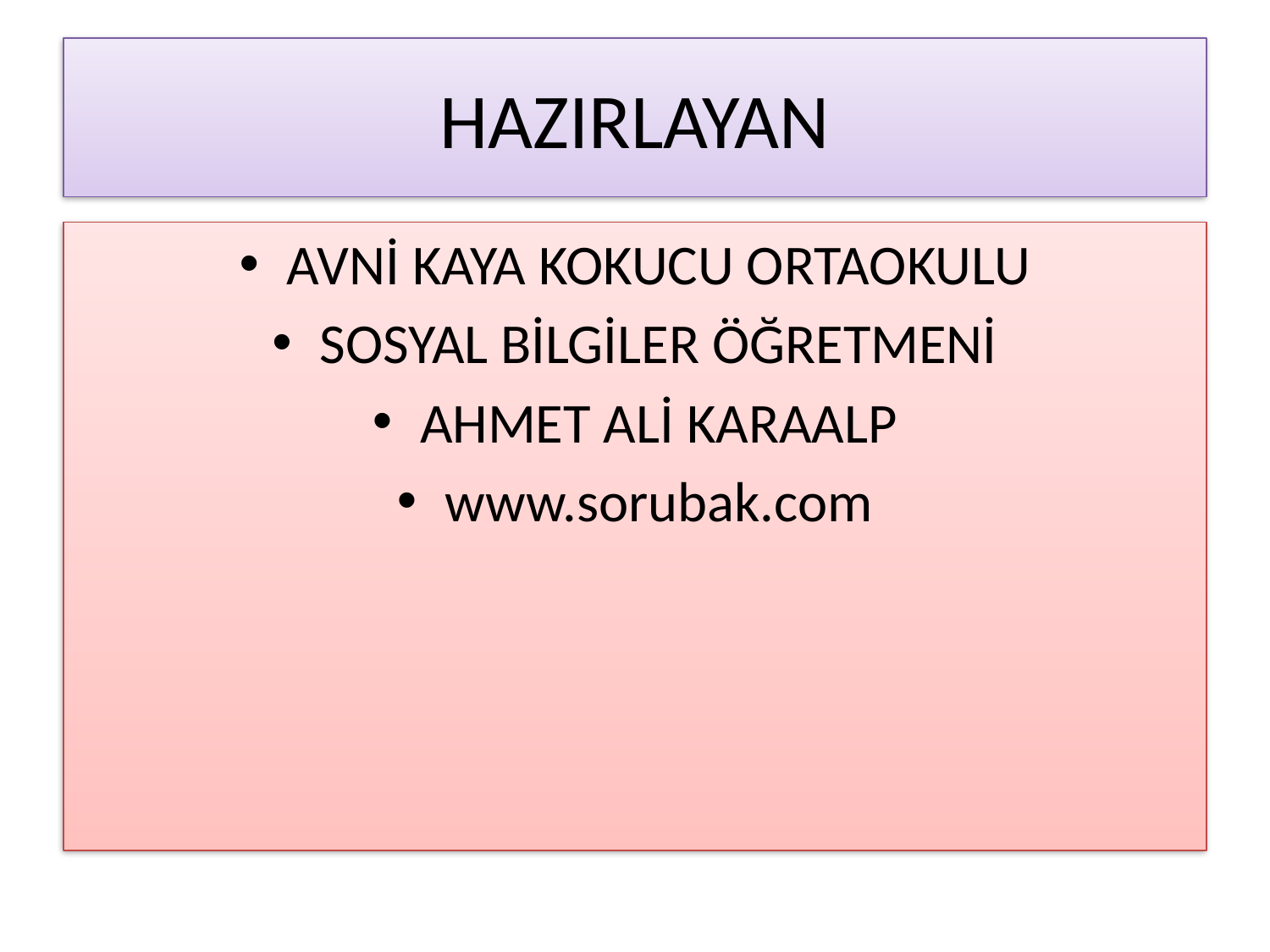

# HAZIRLAYAN
AVNİ KAYA KOKUCU ORTAOKULU
SOSYAL BİLGİLER ÖĞRETMENİ
AHMET ALİ KARAALP
www.sorubak.com